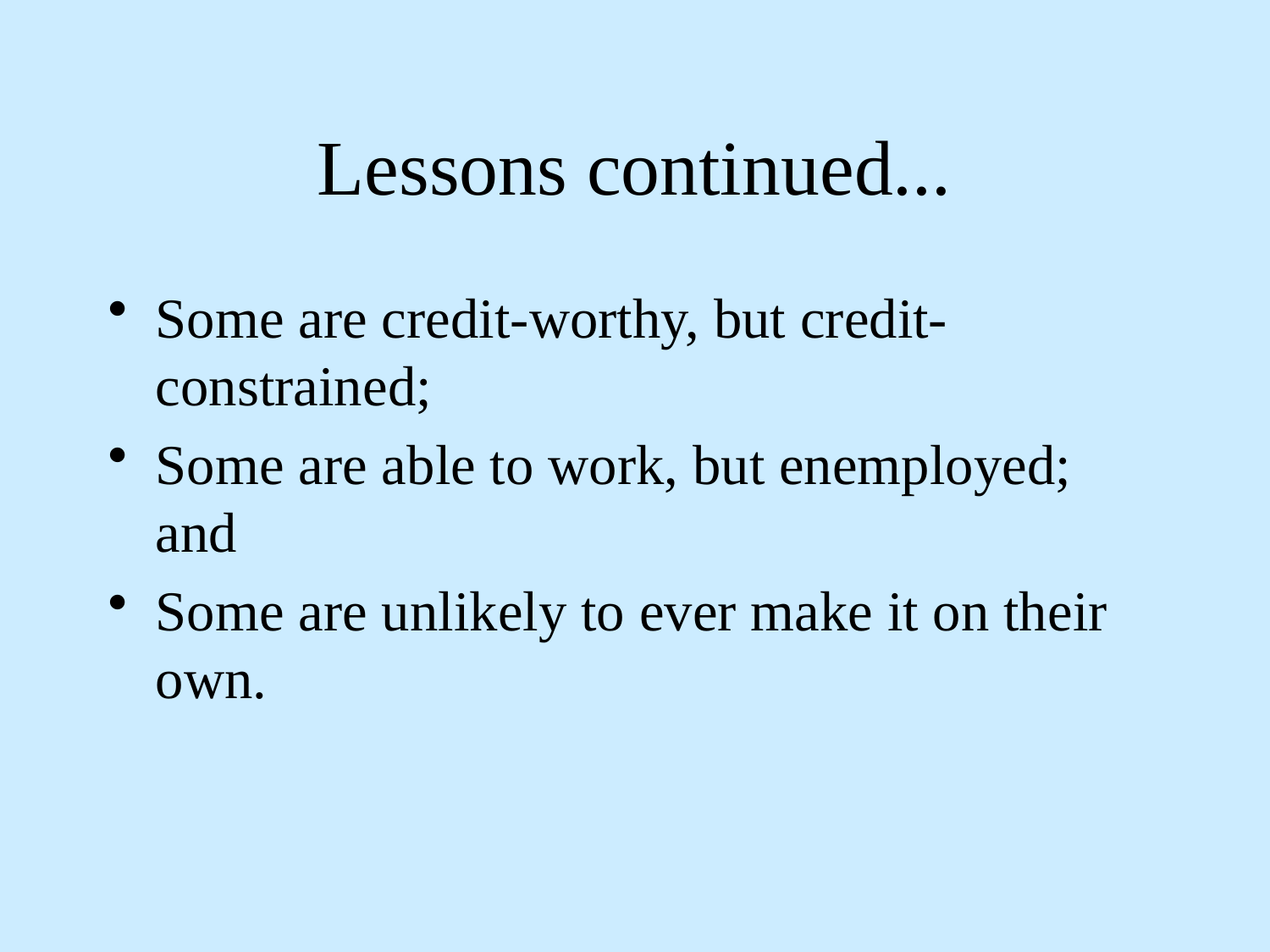

# Lessons continued...
Some are credit-worthy, but credit-constrained;
Some are able to work, but enemployed; and
Some are unlikely to ever make it on their own.